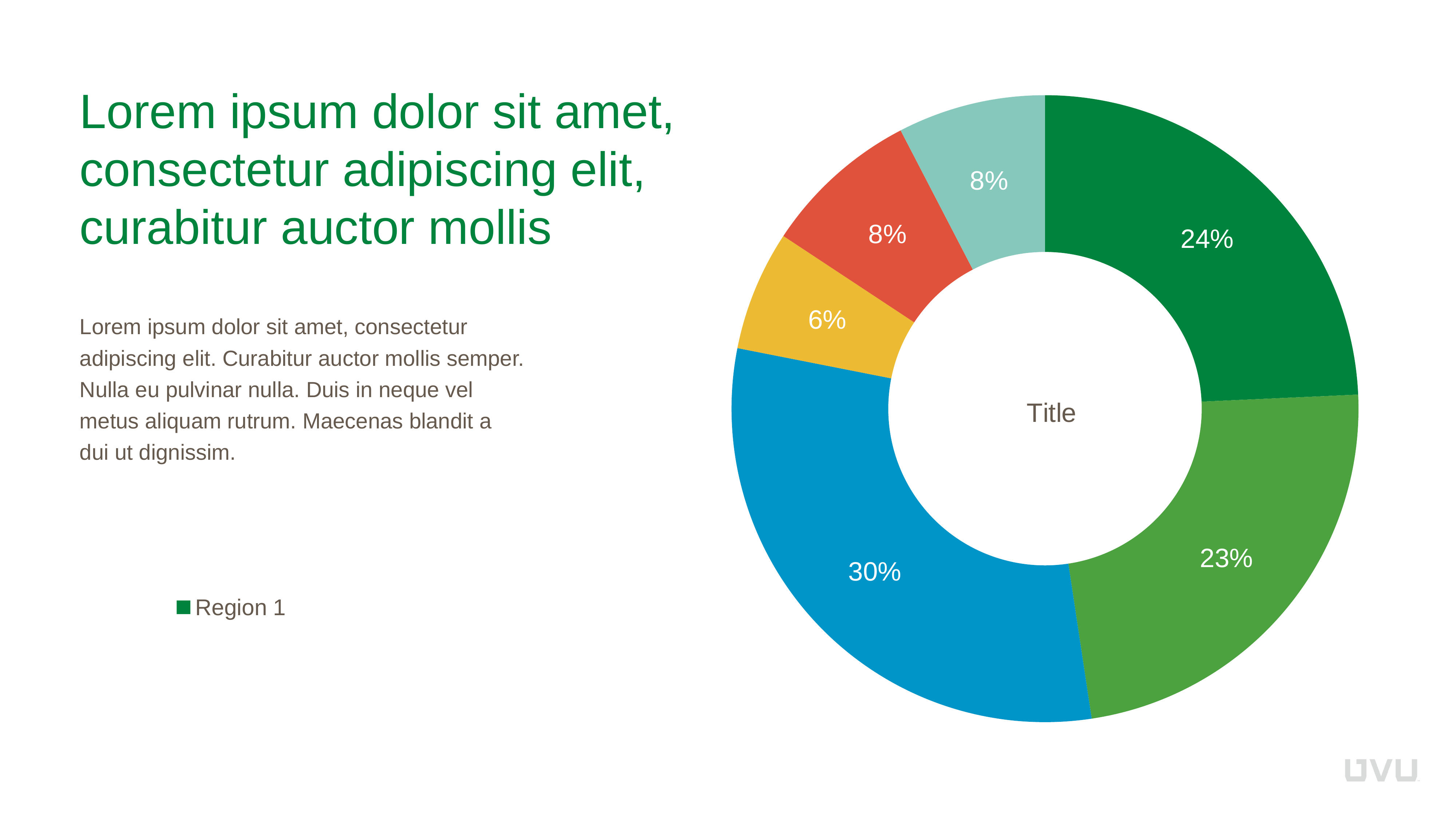

Lorem ipsum dolor sit amet, consectetur adipiscing elit, curabitur auctor mollis

### Chart: Title

| Category | Region 1 |
|---|---|
| Category 1 | 51.0 |
| Category 2 | 49.0 |
| Category 3 | 64.0 |
| Category 4 | 13.0 |
| Category 5 | 17.0 |
| Category 6 | 16.0 |
Lorem ipsum dolor sit amet, consectetur adipiscing elit. Curabitur auctor mollis semper. Nulla eu pulvinar nulla. Duis in neque vel metus aliquam rutrum. Maecenas blandit a dui ut dignissim.